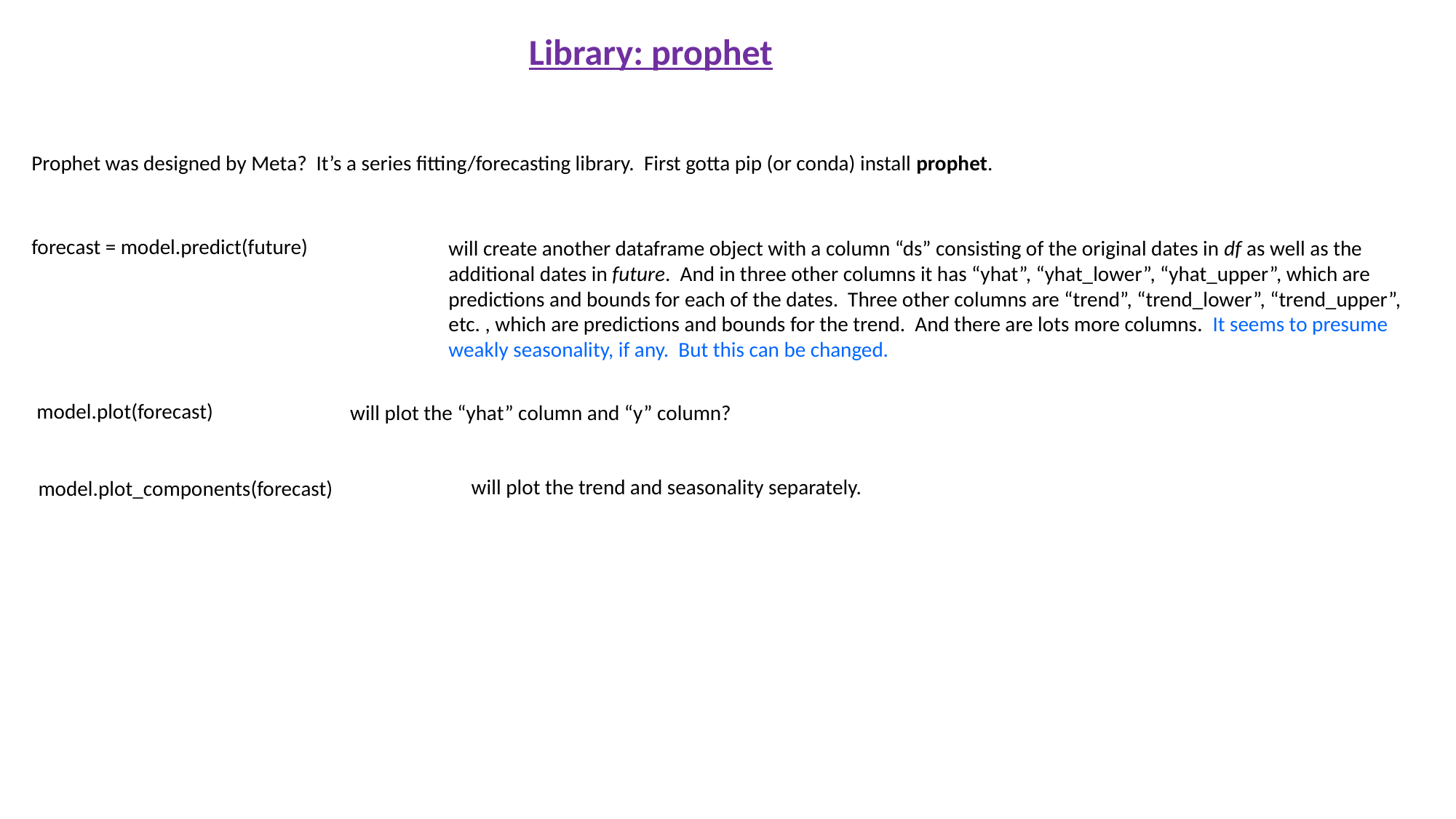

Library: prophet
Prophet was designed by Meta?  It’s a series fitting/forecasting library.  First gotta pip (or conda) install prophet.
forecast = model.predict(future)
will create another dataframe object with a column “ds” consisting of the original dates in df as well as the additional dates in future.  And in three other columns it has “yhat”, “yhat_lower”, “yhat_upper”, which are predictions and bounds for each of the dates.  Three other columns are “trend”, “trend_lower”, “trend_upper”, etc. , which are predictions and bounds for the trend.  And there are lots more columns.  It seems to presume weakly seasonality, if any.  But this can be changed.
model.plot(forecast)
will plot the “yhat” column and “y” column?
will plot the trend and seasonality separately.
model.plot_components(forecast)